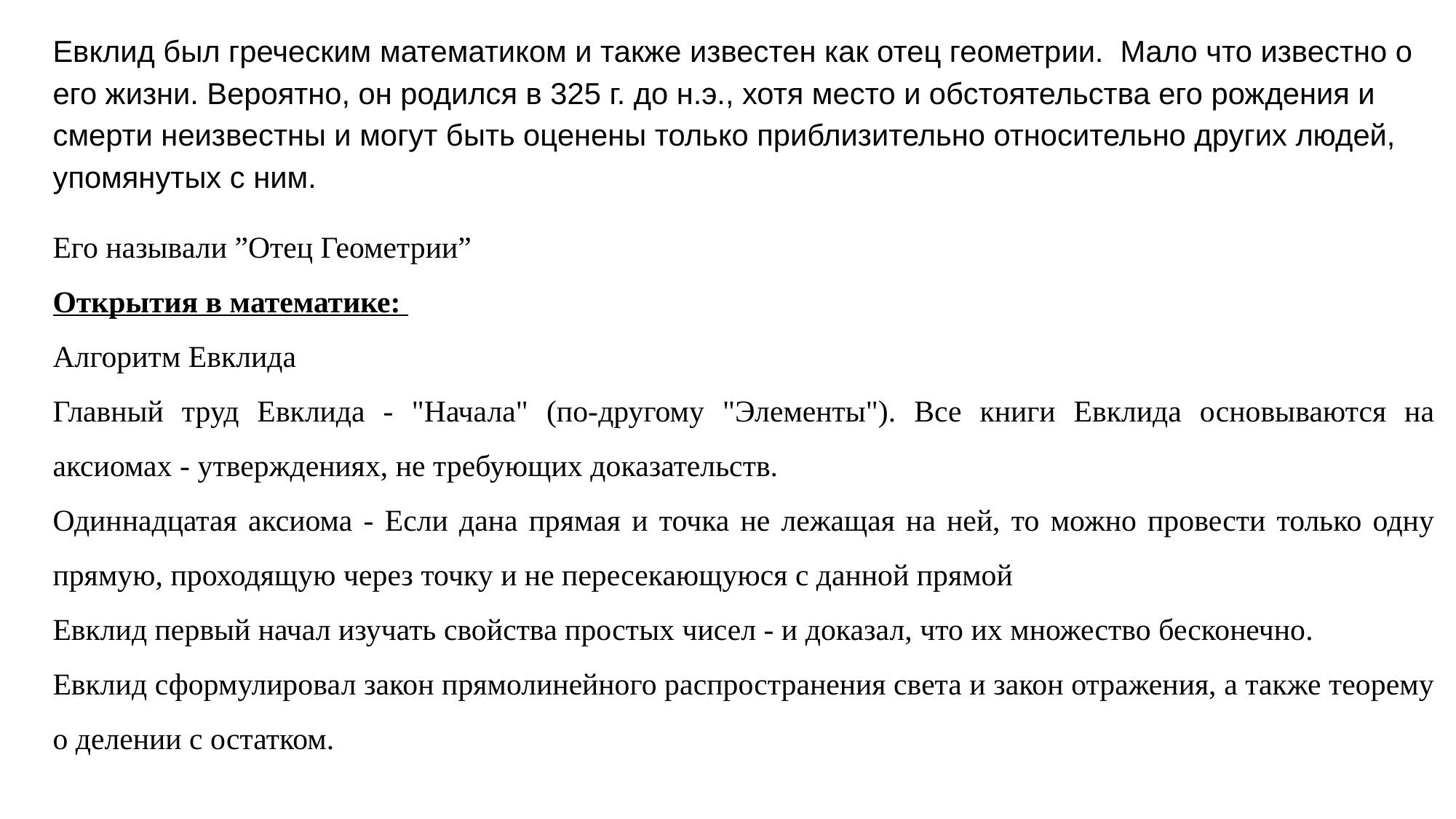

Евклид был греческим математиком и также известен как отец геометрии.  Мало что известно о его жизни. Вероятно, он родился в 325 г. до н.э., хотя место и обстоятельства его рождения и смерти неизвестны и могут быть оценены только приблизительно относительно других людей, упомянутых с ним.
Его называли ”Отец Геометрии”
Открытия в математике:
Алгоритм Евклида
Главный труд Евклида - "Начала" (по-другому "Элементы"). Все книги Евклида основываются на аксиомах - утверждениях, не требующих доказательств.
Одиннадцатая аксиома - Если дана прямая и точка не лежащая на ней, то можно провести только одну прямую, проходящую через точку и не пересекающуюся с данной прямой
Евклид первый начал изучать свойства простых чисел - и доказал, что их множество бесконечно.
Евклид сформулировал закон прямолинейного распространения света и закон отражения, а также теорему о делении с остатком.